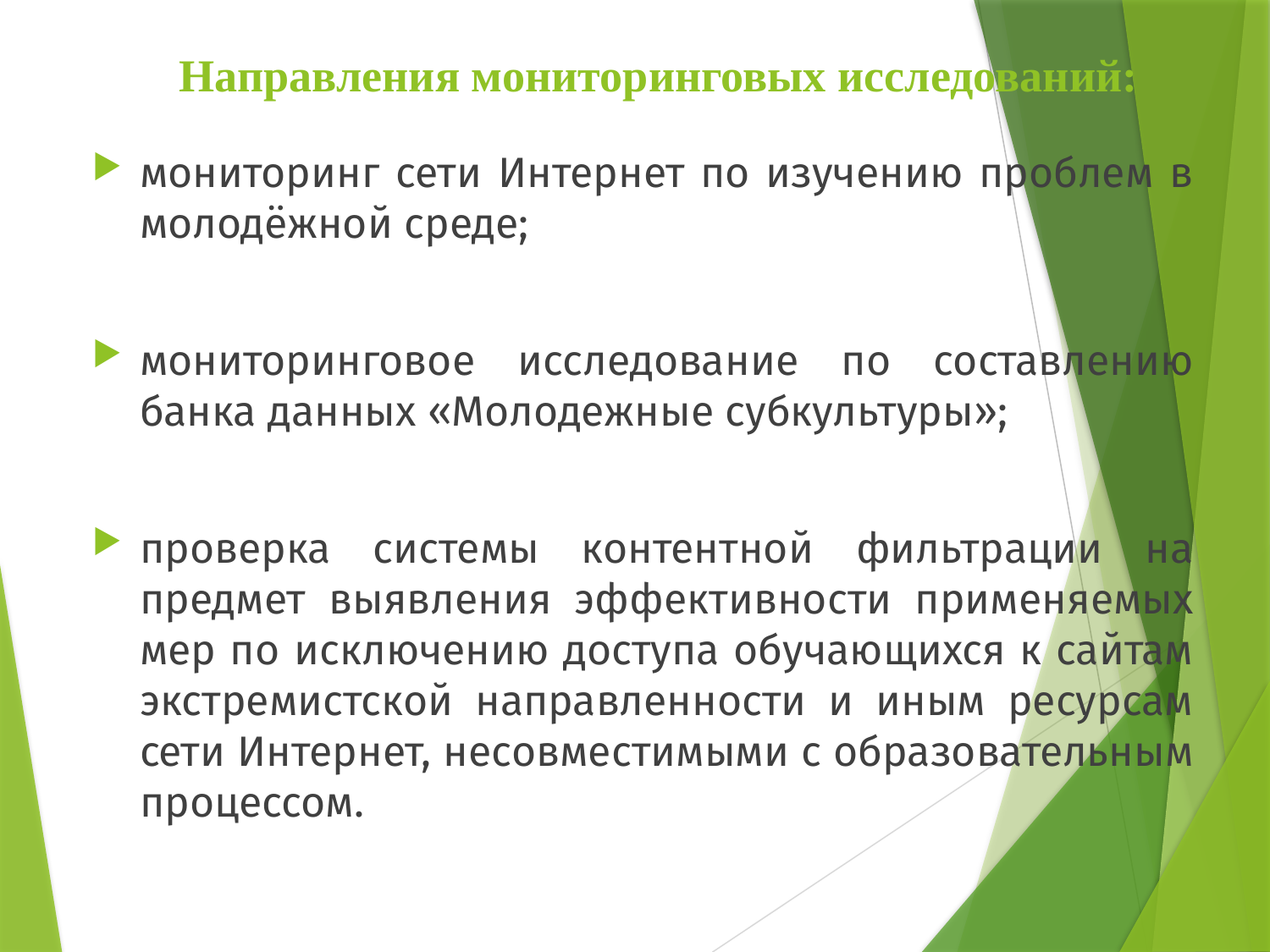

# Направления мониторинговых исследований:
мониторинг сети Интернет по изучению проблем в молодёжной среде;

мониторинговое исследование по составлению банка данных «Молодежные субкультуры»;

проверка системы контентной фильтрации на предмет выявления эффективности применяемых мер по исключению доступа обучающихся к сайтам экстремистской направленности и иным ресурсам сети Интернет, несовместимыми с образовательным процессом.